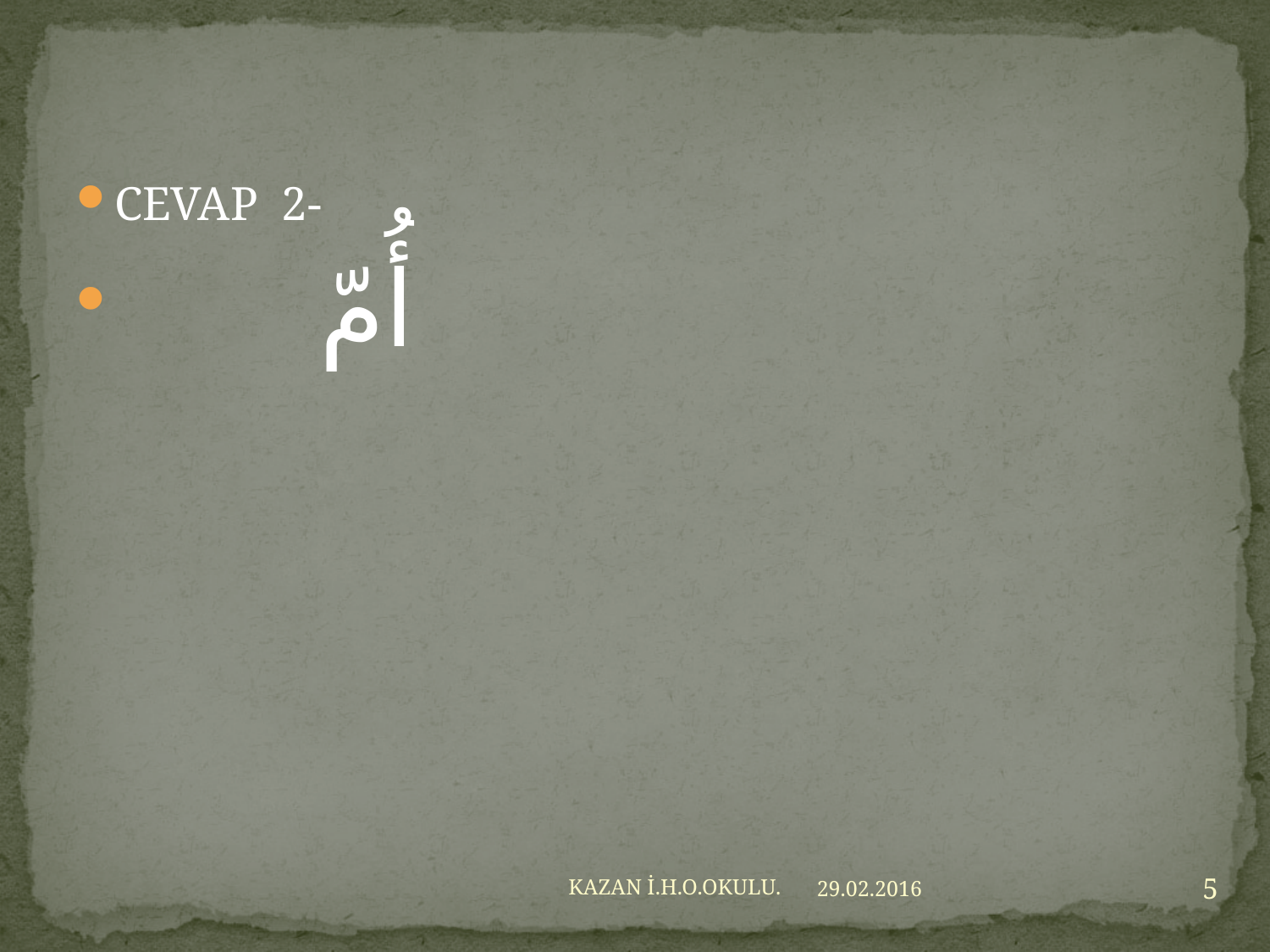

CEVAP  2-
                أُمّ
5
KAZAN İ.H.O.OKULU.
29.02.2016